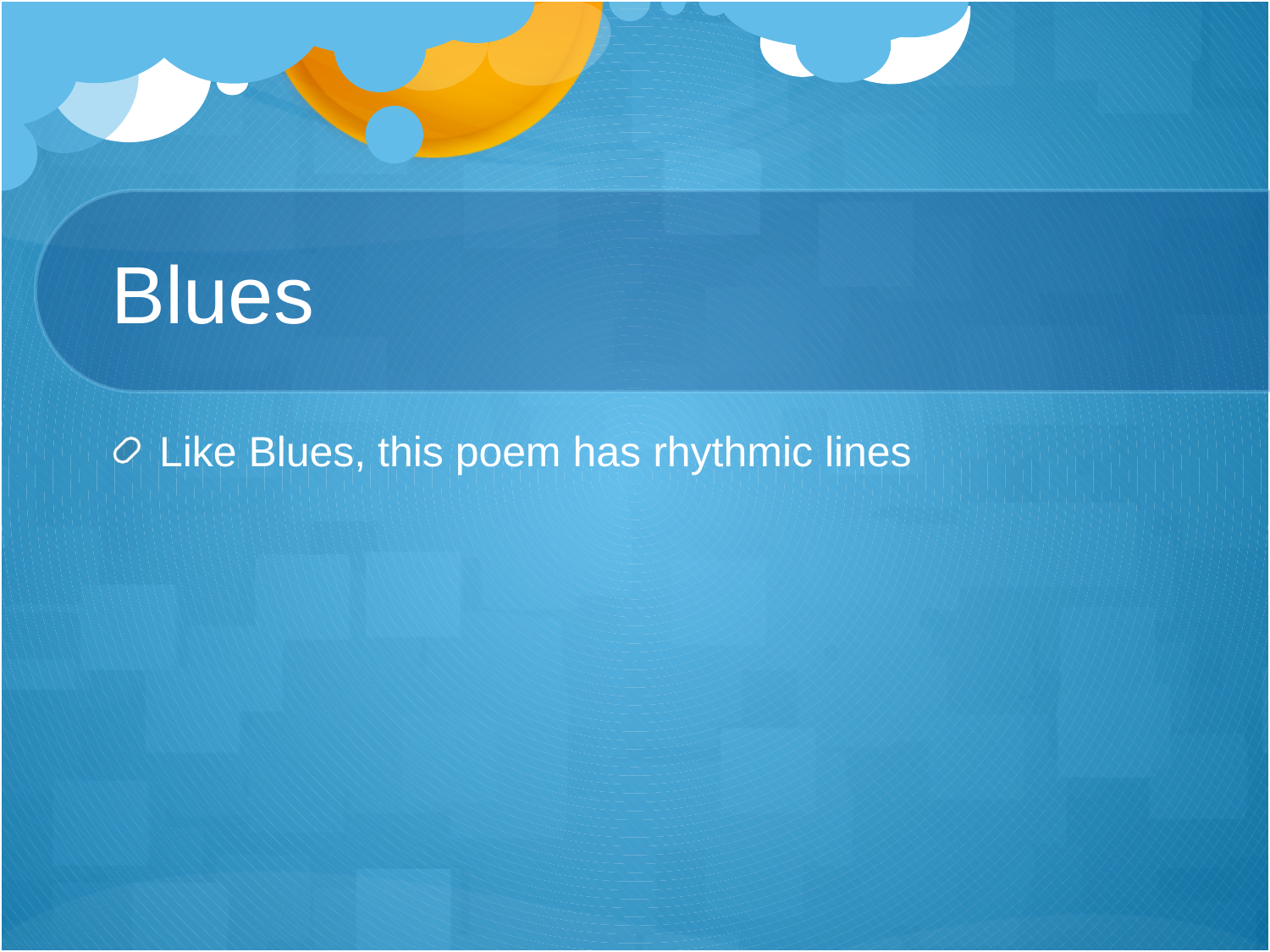

# Blues
Like Blues, this poem has rhythmic lines